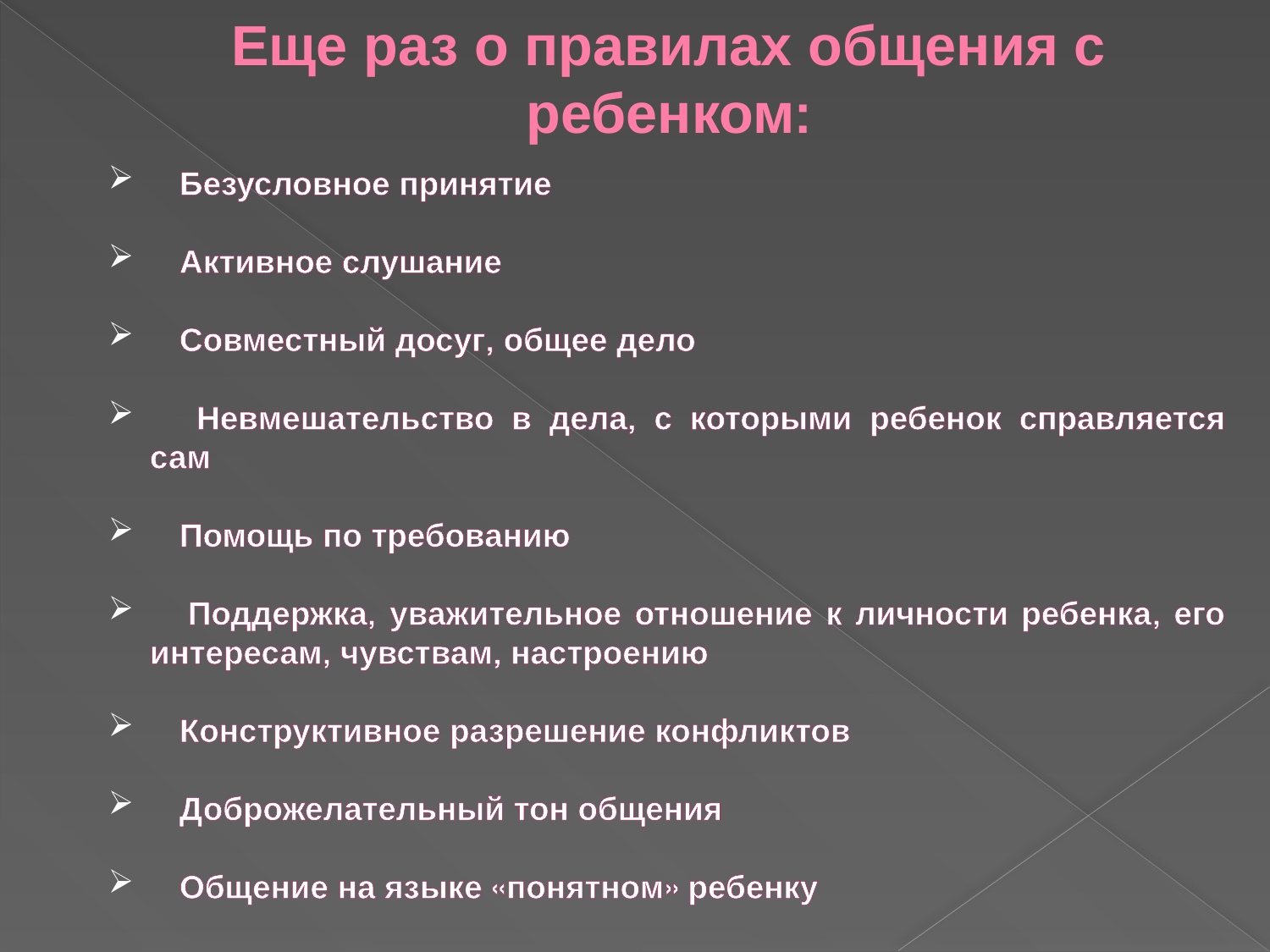

# Еще раз о правилах общения с ребенком:
  Безусловное принятие

  Активное слушание

  Совместный досуг, общее дело

  Невмешательство в дела, с которыми ребенок справляется сам

  Помощь по требованию

  Поддержка, уважительное отношение к личности ребенка, его интересам, чувствам, настроению

  Конструктивное разрешение конфликтов

  Доброжелательный тон общения

  Общение на языке «понятном» ребенку